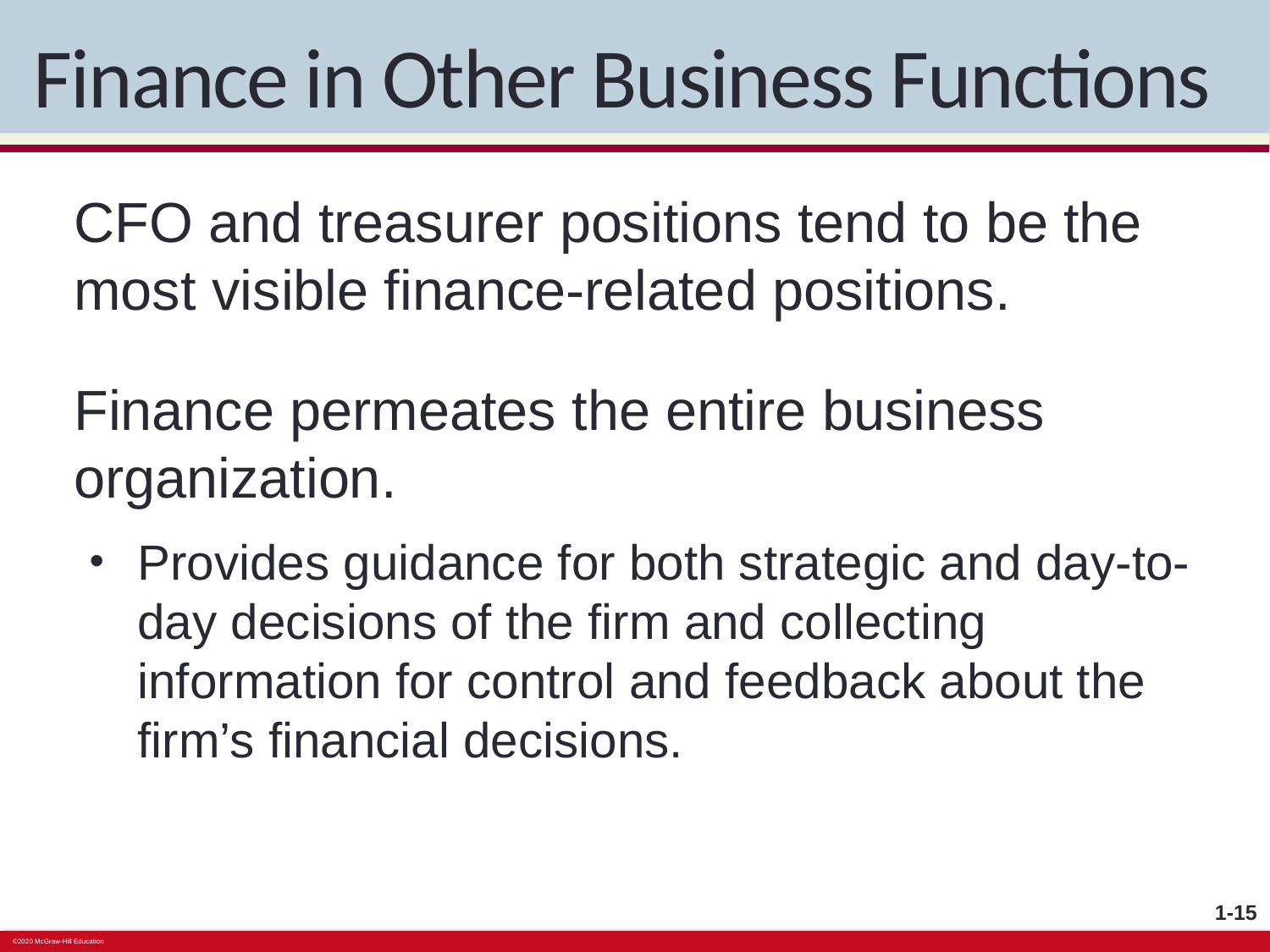

# Finance in Other Business Functions
CFO and treasurer positions tend to be the most visible finance-related positions.
Finance permeates the entire business organization.
Provides guidance for both strategic and day-to-day decisions of the firm and collecting information for control and feedback about the firm’s financial decisions.